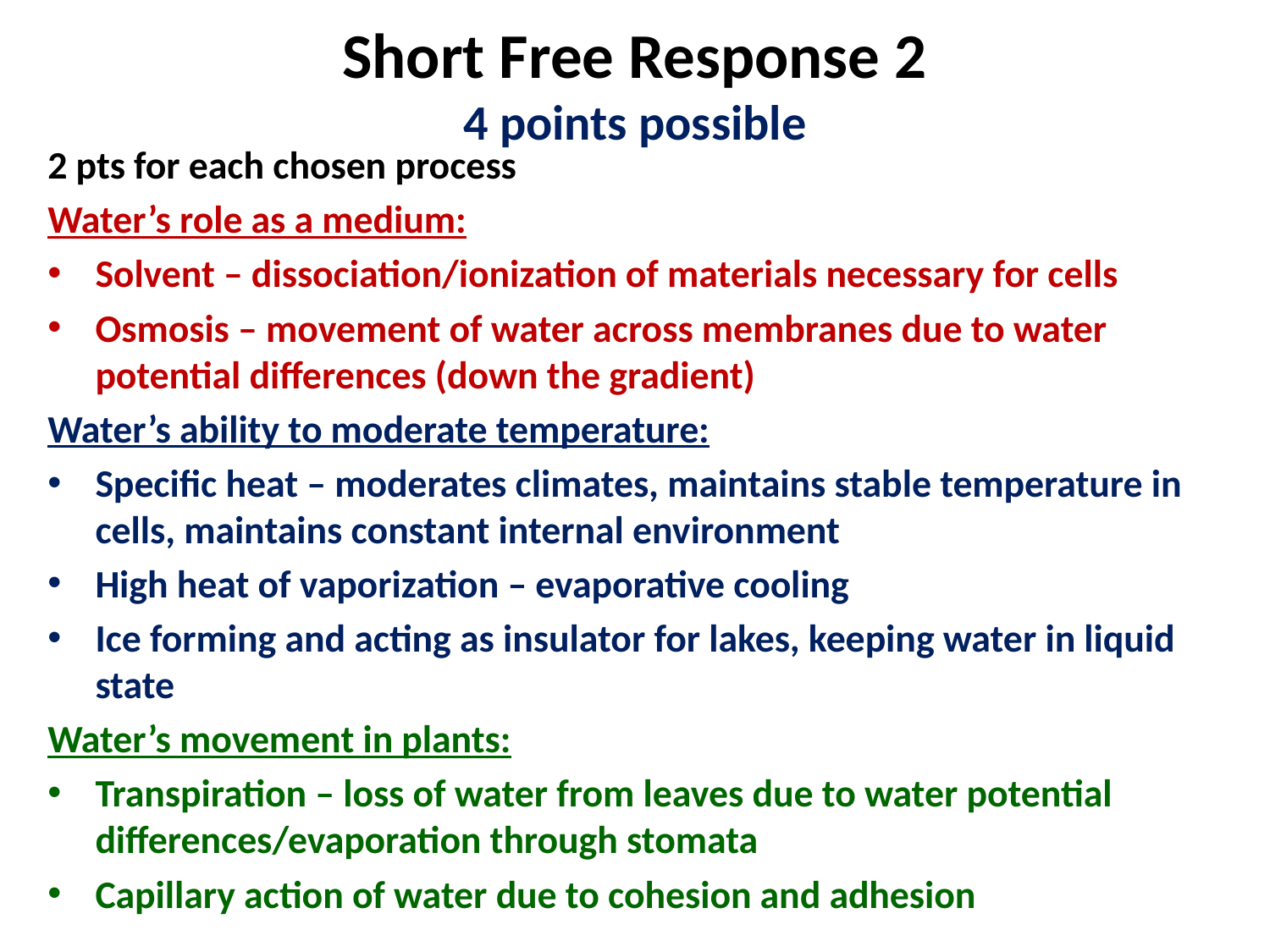

# Short Free Response 2 4 points possible
2 pts for each chosen process
Water’s role as a medium:
Solvent – dissociation/ionization of materials necessary for cells
Osmosis – movement of water across membranes due to water potential differences (down the gradient)
Water’s ability to moderate temperature:
Specific heat – moderates climates, maintains stable temperature in cells, maintains constant internal environment
High heat of vaporization – evaporative cooling
Ice forming and acting as insulator for lakes, keeping water in liquid state
Water’s movement in plants:
Transpiration – loss of water from leaves due to water potential differences/evaporation through stomata
Capillary action of water due to cohesion and adhesion